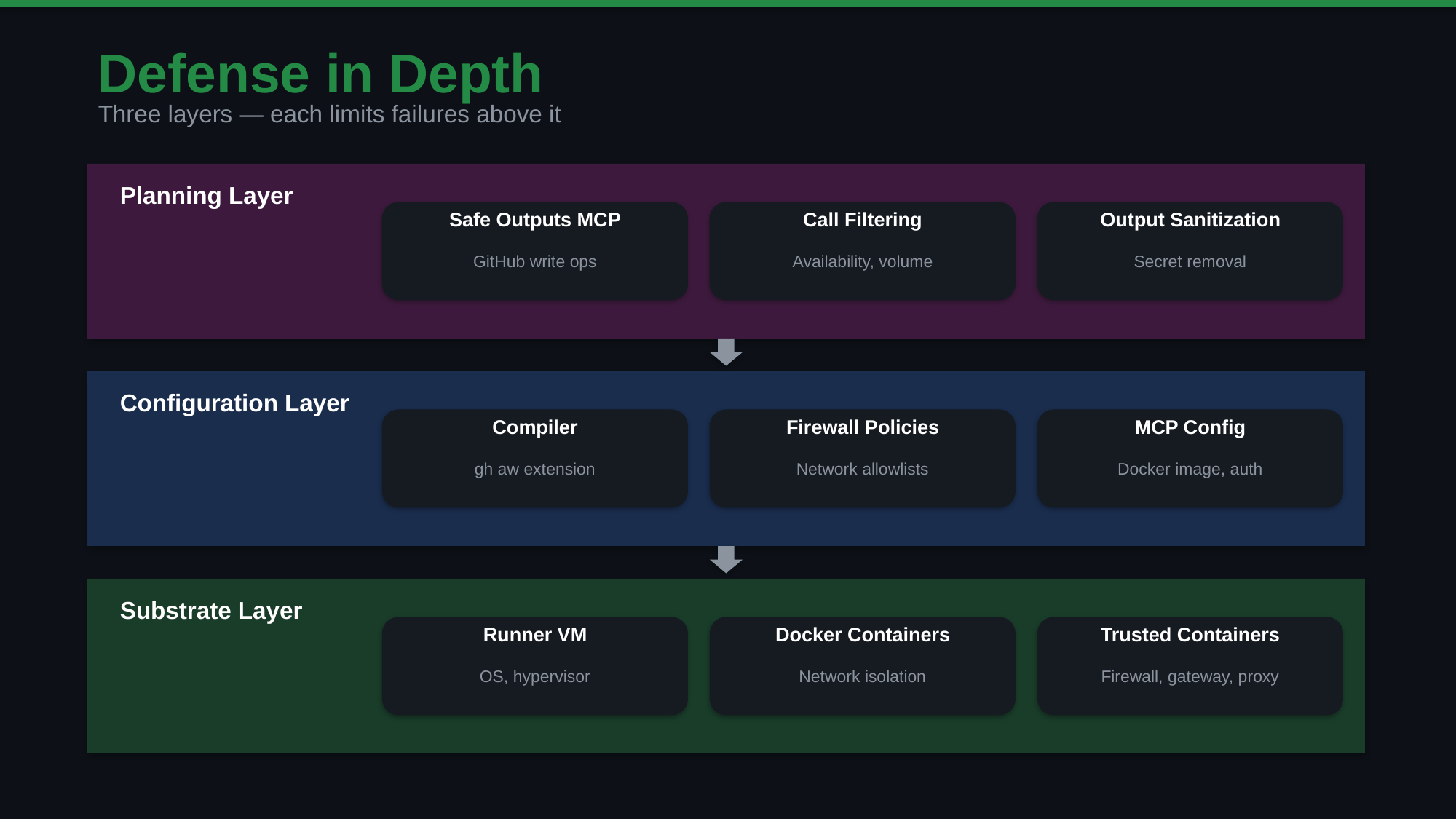

Defense in Depth
Three layers — each limits failures above it

Planning Layer

Safe Outputs MCP

Call Filtering

Output Sanitization
GitHub write ops
Availability, volume
Secret removal

Configuration Layer

Compiler

Firewall Policies

MCP Config
gh aw extension
Network allowlists
Docker image, auth

Substrate Layer

Runner VM

Docker Containers

Trusted Containers
OS, hypervisor
Network isolation
Firewall, gateway, proxy